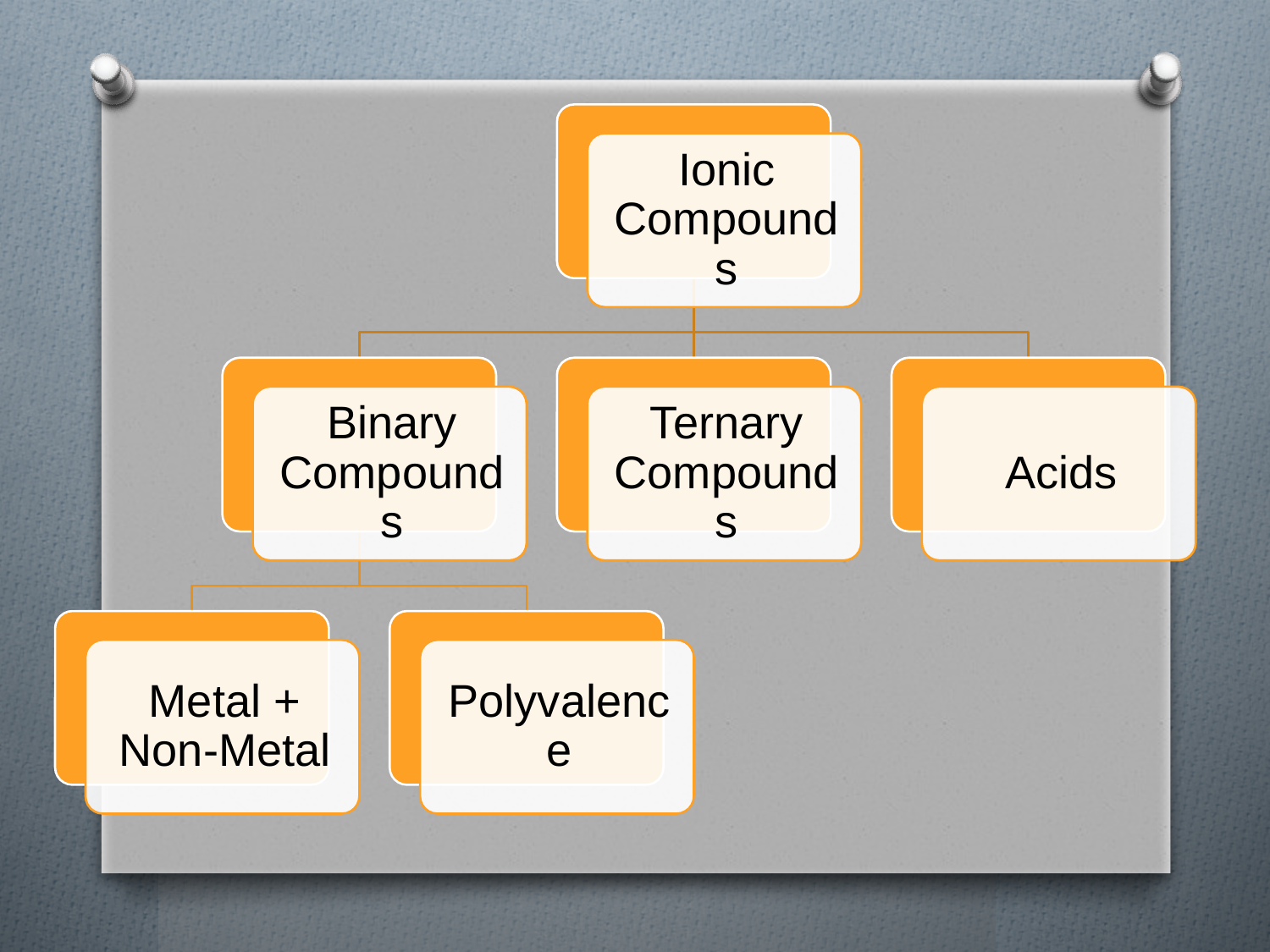

Ionic Compounds
Binary Compounds
Metal + Non-Metal
Polyvalence
Ternary Compounds
Acids